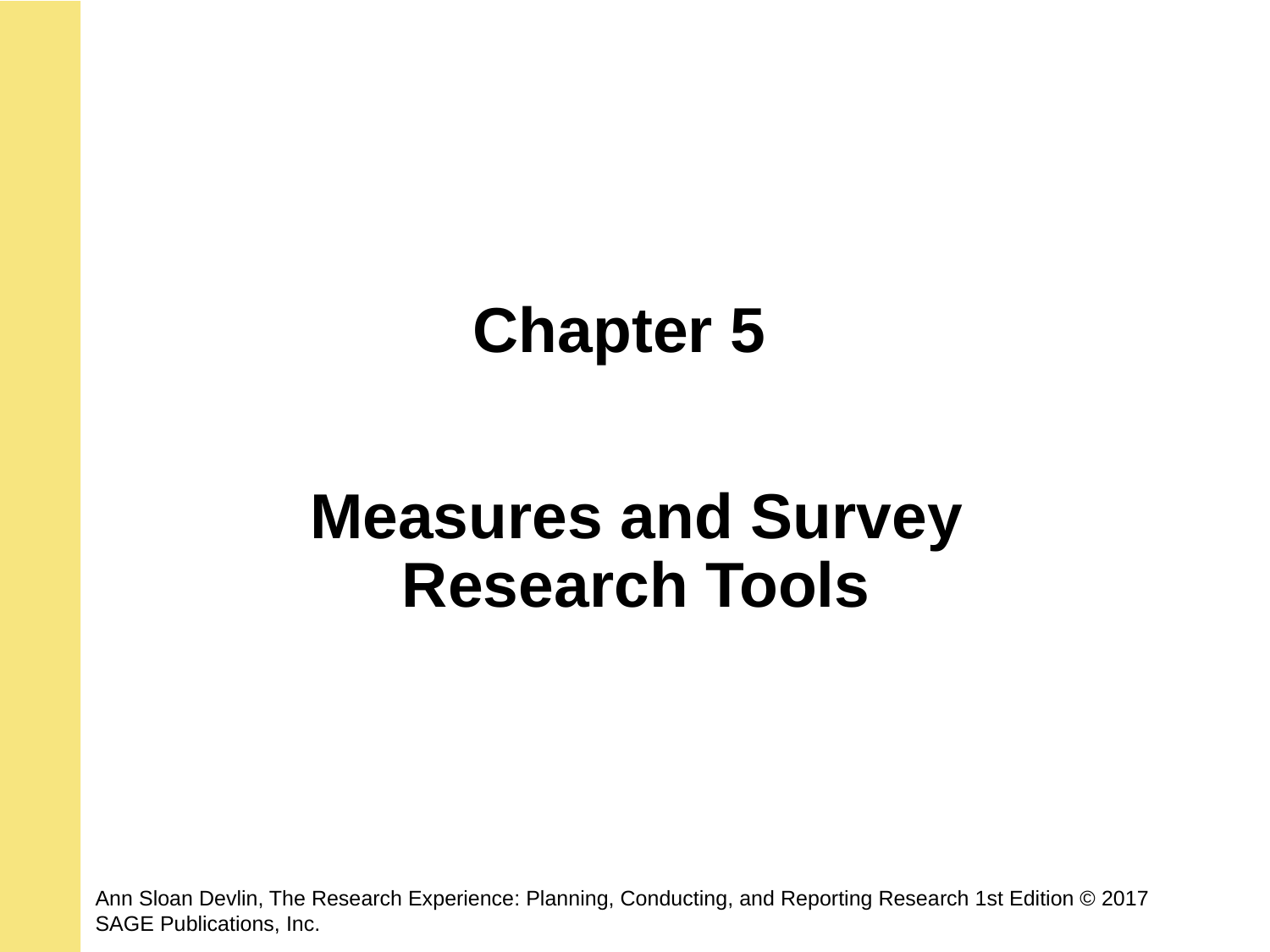

Chapter 5
Measures and Survey Research Tools